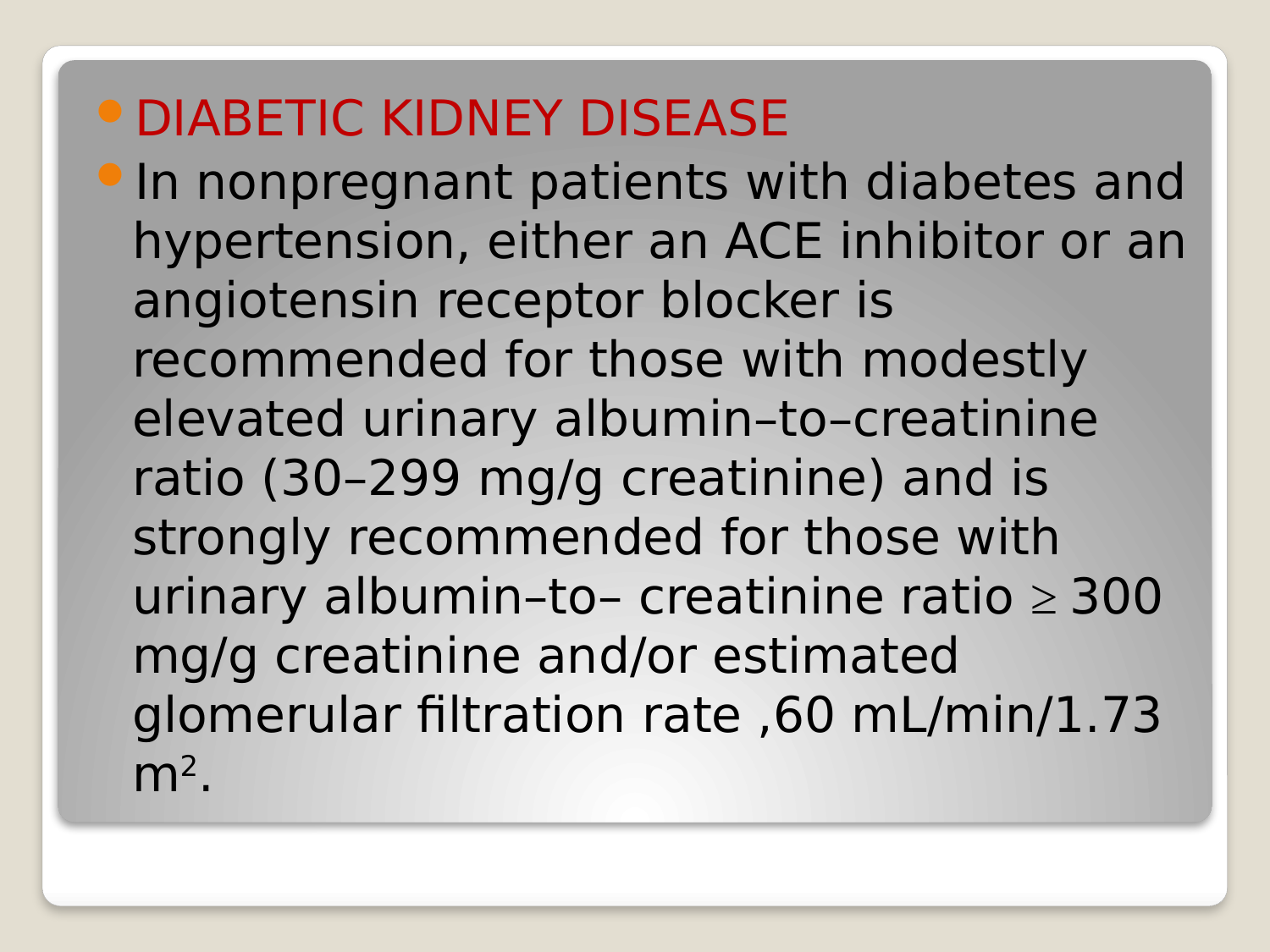

DIABETIC KIDNEY DISEASE
In nonpregnant patients with diabetes and hypertension, either an ACE inhibitor or an angiotensin receptor blocker is recommended for those with modestly elevated urinary albumin–to–creatinine ratio (30–299 mg/g creatinine) and is strongly recommended for those with urinary albumin–to– creatinine ratio ≥ 300 mg/g creatinine and/or estimated glomerular filtration rate ,60 mL/min/1.73 m2.